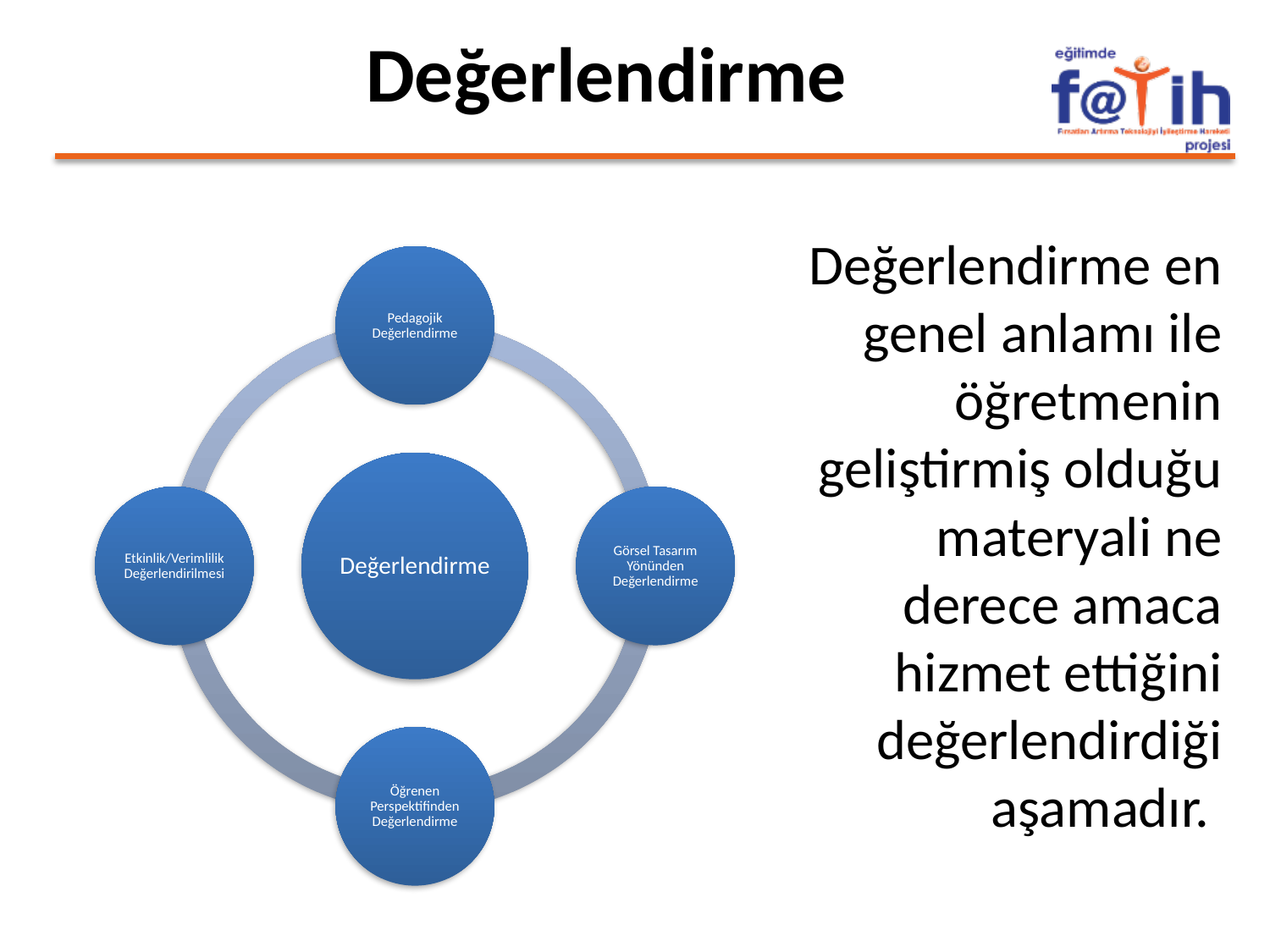

# Değerlendirme
Değerlendirme en genel anlamı ile öğretmenin geliştirmiş olduğu materyali ne derece amaca hizmet ettiğini değerlendirdiği aşamadır.
Değerlendirme
Pedagojik Değerlendirme
Görsel Tasarım Yönünden Değerlendirme
Öğrenen Perspektifinden Değerlendirme
Etkinlik/Verimlilik Değerlendirilmesi